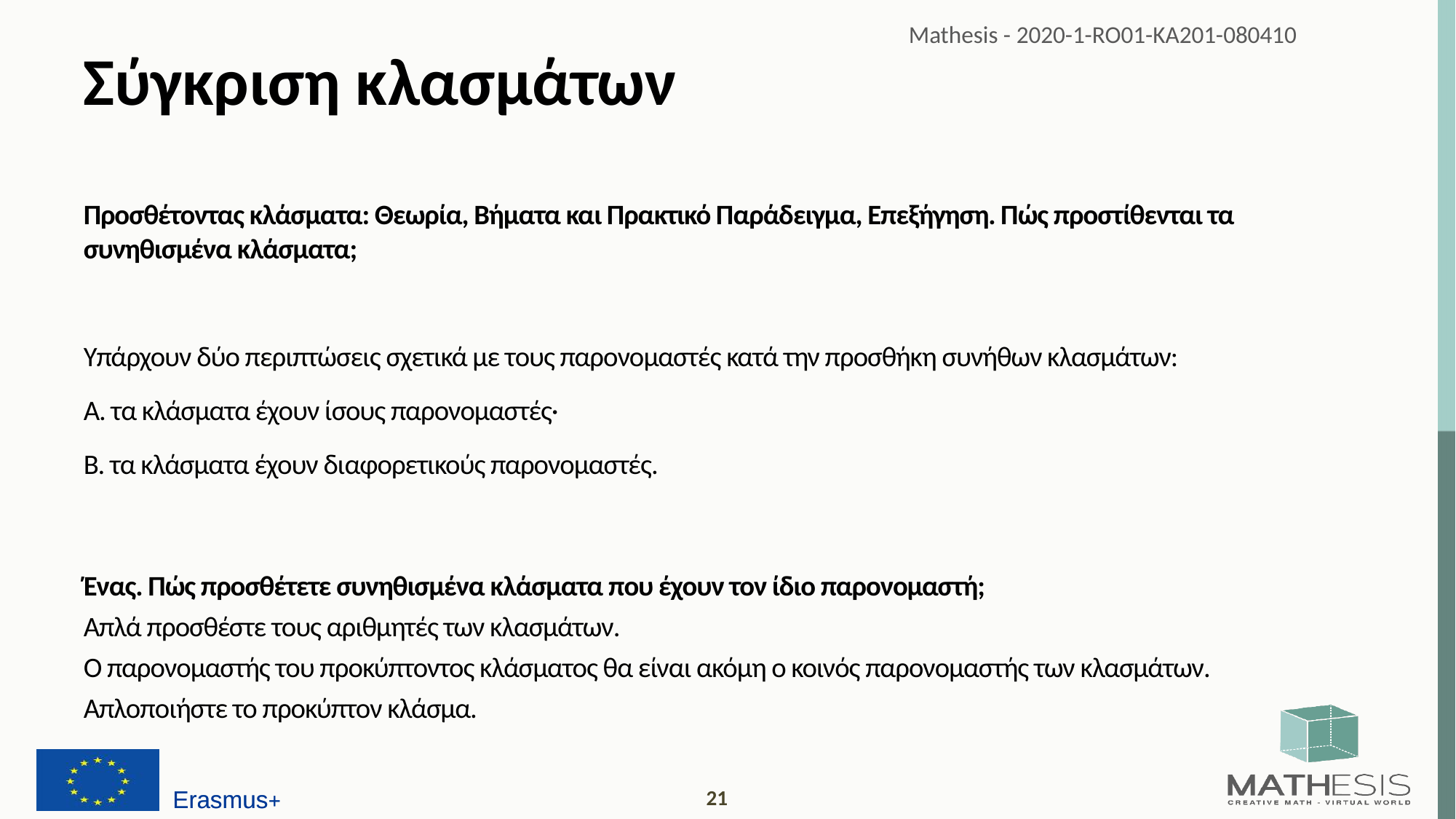

# Σύγκριση κλασμάτων

Προσθέτοντας κλάσματα: Θεωρία, Βήματα και Πρακτικό Παράδειγμα, Επεξήγηση. Πώς προστίθενται τα συνηθισμένα κλάσματα;

Υπάρχουν δύο περιπτώσεις σχετικά με τους παρονομαστές κατά την προσθήκη συνήθων κλασμάτων:
Α. τα κλάσματα έχουν ίσους παρονομαστές·
Β. τα κλάσματα έχουν διαφορετικούς παρονομαστές.

Ένας. Πώς προσθέτετε συνηθισμένα κλάσματα που έχουν τον ίδιο παρονομαστή;
Απλά προσθέστε τους αριθμητές των κλασμάτων.
Ο παρονομαστής του προκύπτοντος κλάσματος θα είναι ακόμη ο κοινός παρονομαστής των κλασμάτων.
Απλοποιήστε το προκύπτον κλάσμα.